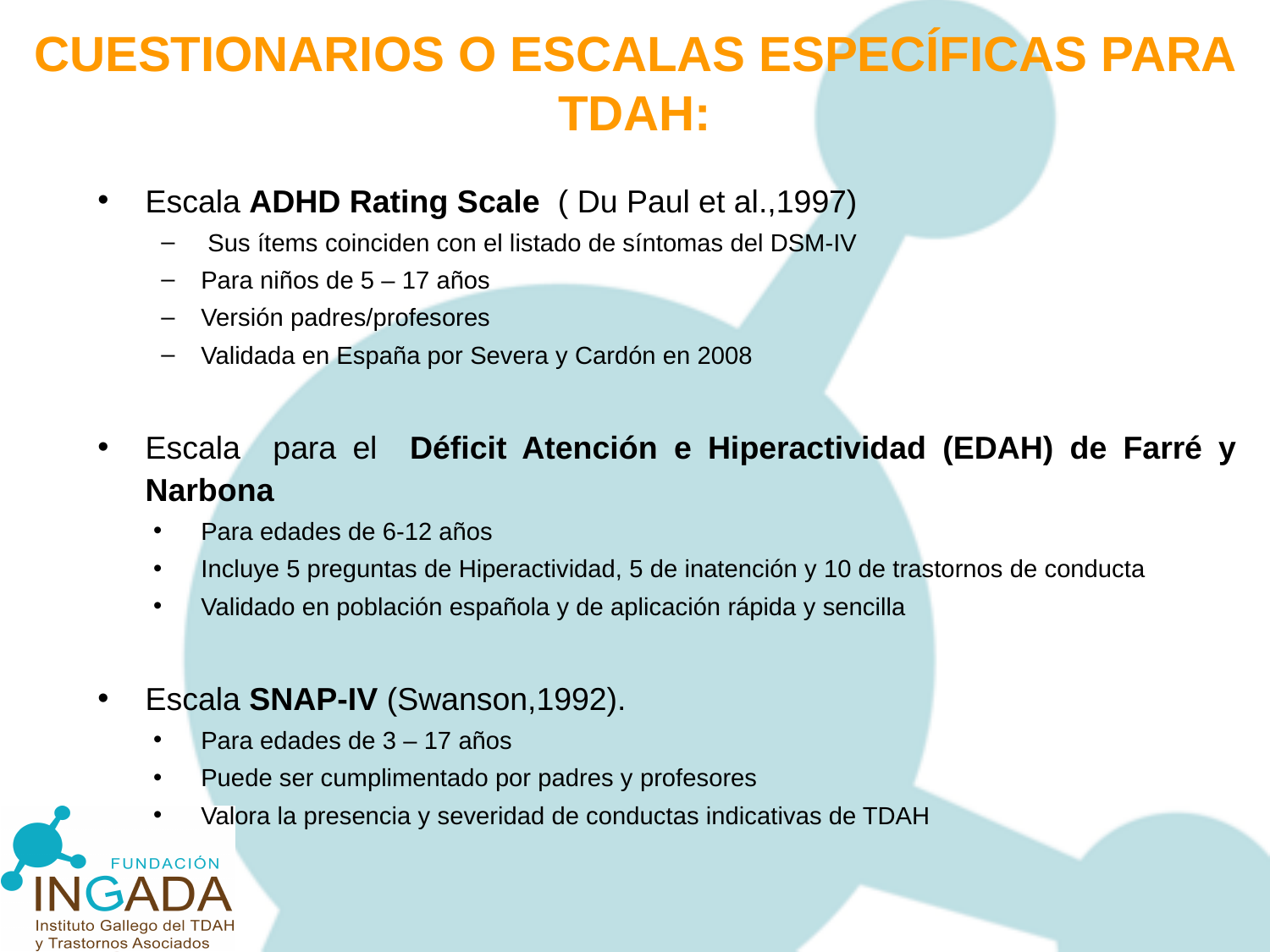

CUESTIONARIOS O ESCALAS ESPECÍFICAS PARA TDAH:

Escala ADHD Rating Scale  ( Du Paul et al.,1997)
 Sus ítems coinciden con el listado de síntomas del DSM-IV
Para niños de 5 – 17 años
Versión padres/profesores
Validada en España por Severa y Cardón en 2008

Escala  para el  Déficit Atención e Hiperactividad (EDAH) de Farré y Narbona
Para edades de 6-12 años
Incluye 5 preguntas de Hiperactividad, 5 de inatención y 10 de trastornos de conducta
Validado en población española y de aplicación rápida y sencilla

Escala SNAP-IV (Swanson,1992).
Para edades de 3 – 17 años
Puede ser cumplimentado por padres y profesores
Valora la presencia y severidad de conductas indicativas de TDAH